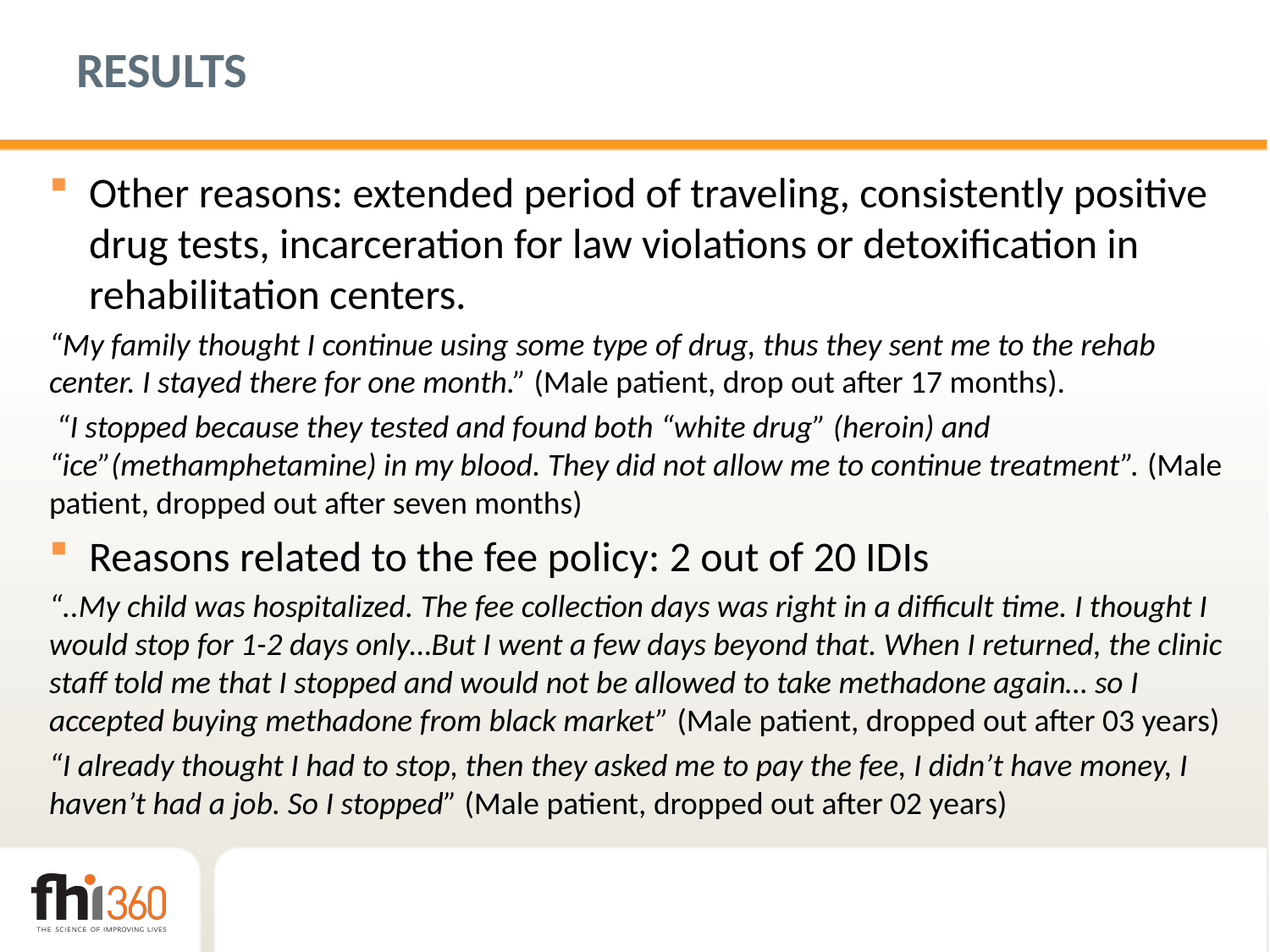

# RESULTS
Other reasons: extended period of traveling, consistently positive drug tests, incarceration for law violations or detoxification in rehabilitation centers.
“My family thought I continue using some type of drug, thus they sent me to the rehab center. I stayed there for one month.” (Male patient, drop out after 17 months).
 “I stopped because they tested and found both “white drug” (heroin) and “ice”(methamphetamine) in my blood. They did not allow me to continue treatment”. (Male patient, dropped out after seven months)
Reasons related to the fee policy: 2 out of 20 IDIs
“..My child was hospitalized. The fee collection days was right in a difficult time. I thought I would stop for 1-2 days only…But I went a few days beyond that. When I returned, the clinic staff told me that I stopped and would not be allowed to take methadone again… so I accepted buying methadone from black market” (Male patient, dropped out after 03 years)
“I already thought I had to stop, then they asked me to pay the fee, I didn’t have money, I haven’t had a job. So I stopped” (Male patient, dropped out after 02 years)